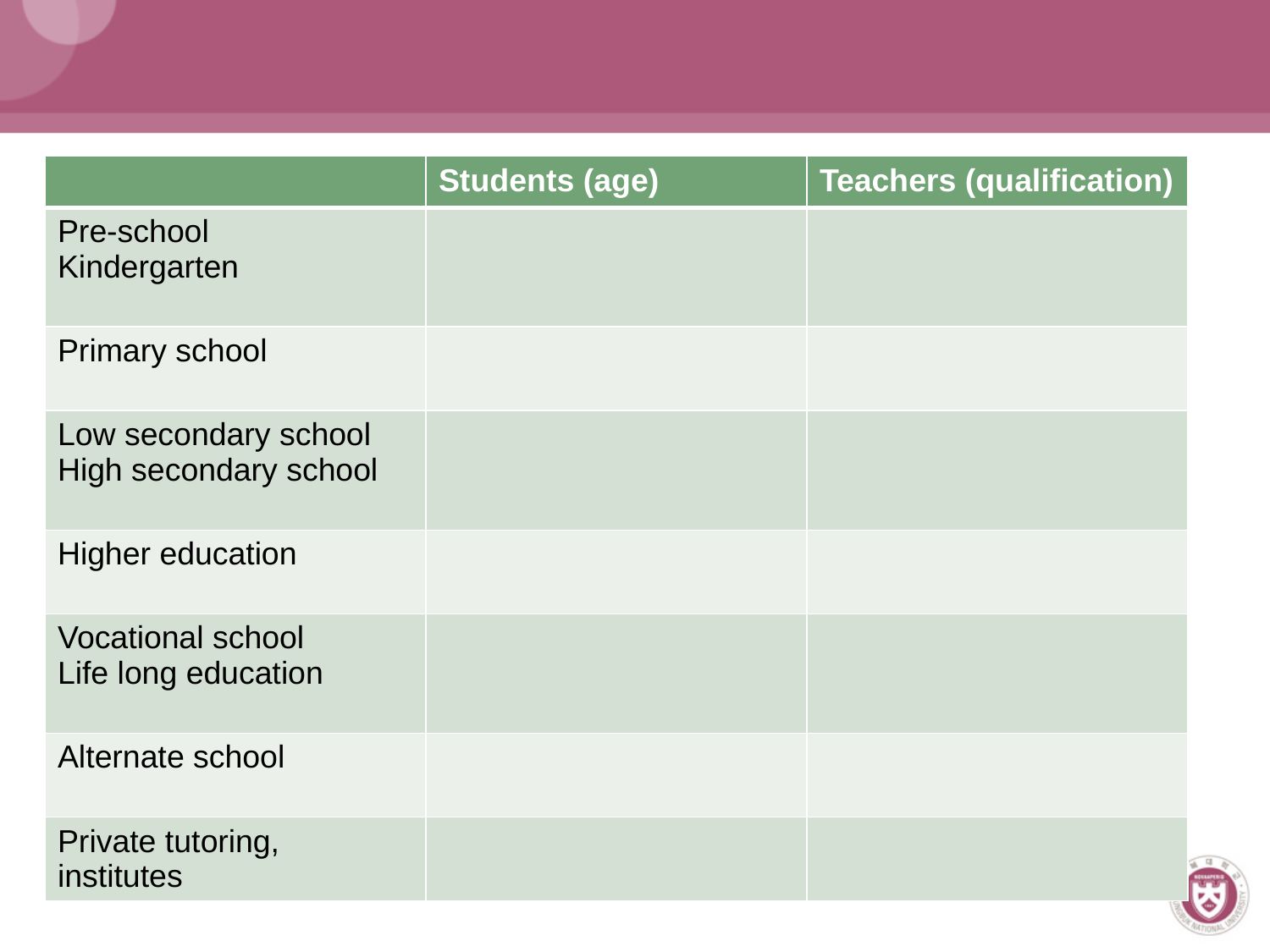

#
|  | Students (age) | Teachers (qualification) |
| --- | --- | --- |
| Pre-school Kindergarten |  |  |
| Primary school |  |  |
| Low secondary school High secondary school |  |  |
| Higher education |  |  |
| Vocational school Life long education |  |  |
| Alternate school |  |  |
| Private tutoring, institutes |  |  |